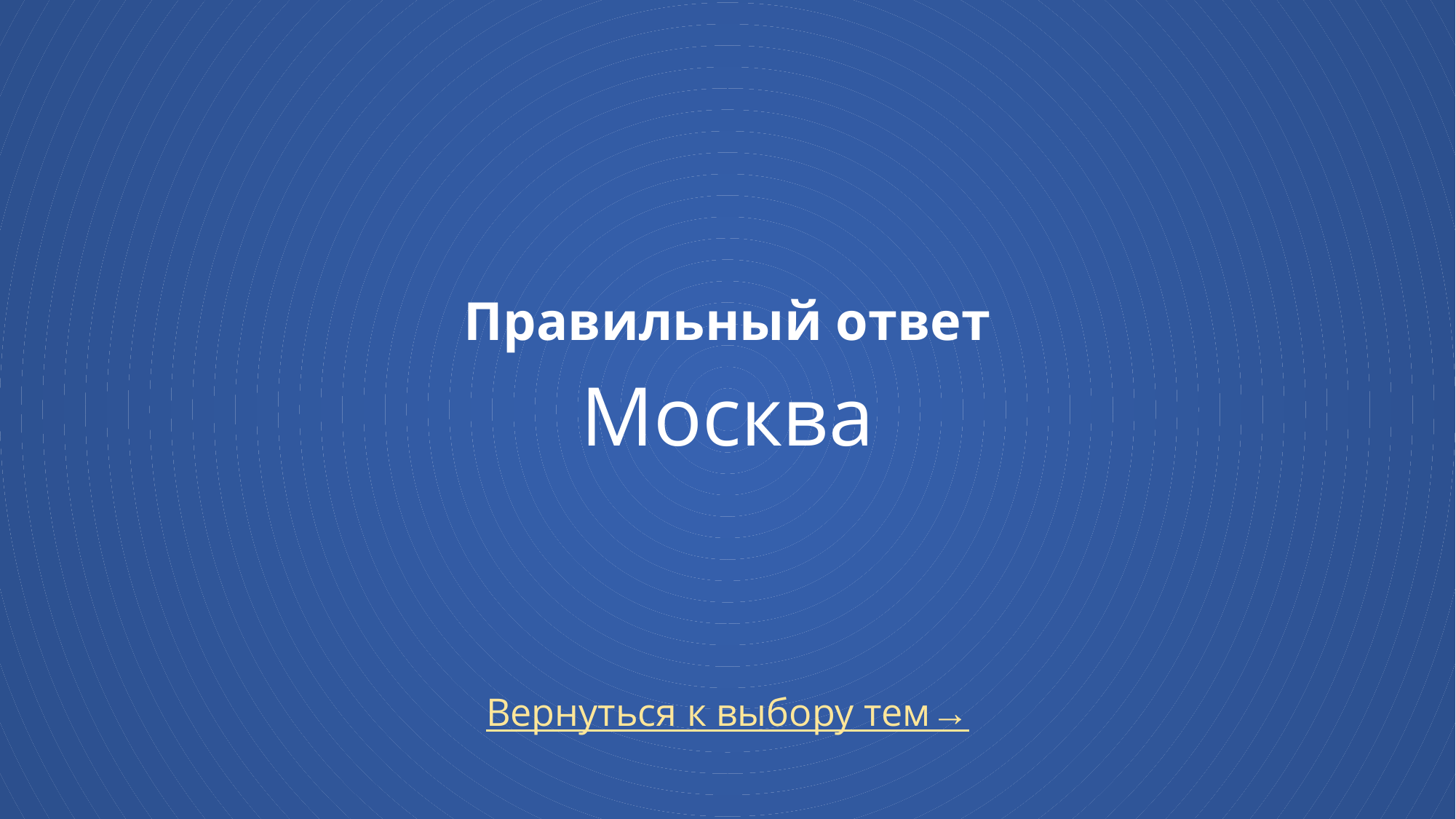

# Правильный ответ Москва
Вернуться к выбору тем→